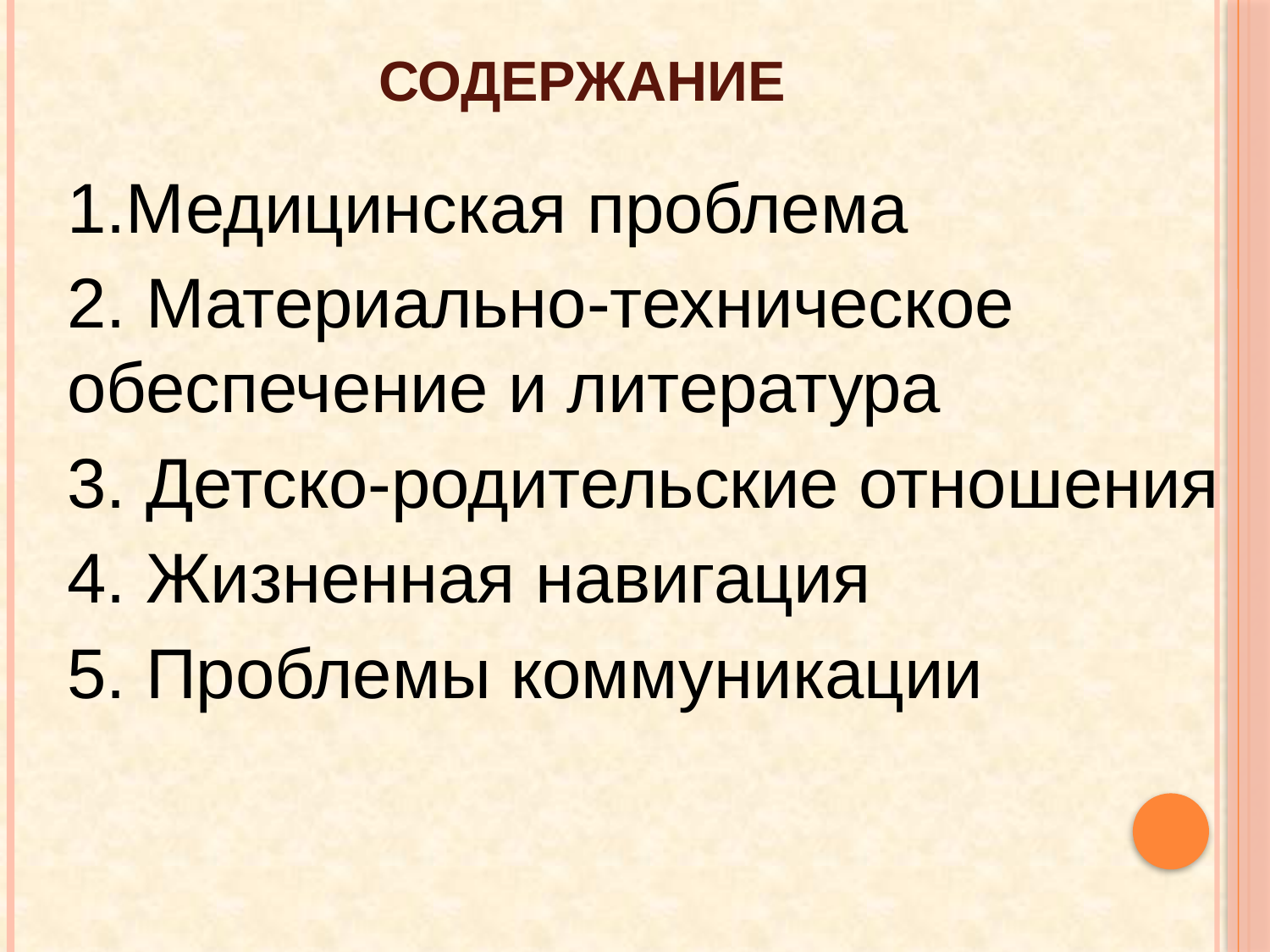

# Содержание
1.Медицинская проблема
2. Материально-техническое обеспечение и литература
3. Детско-родительские отношения
4. Жизненная навигация
5. Проблемы коммуникации